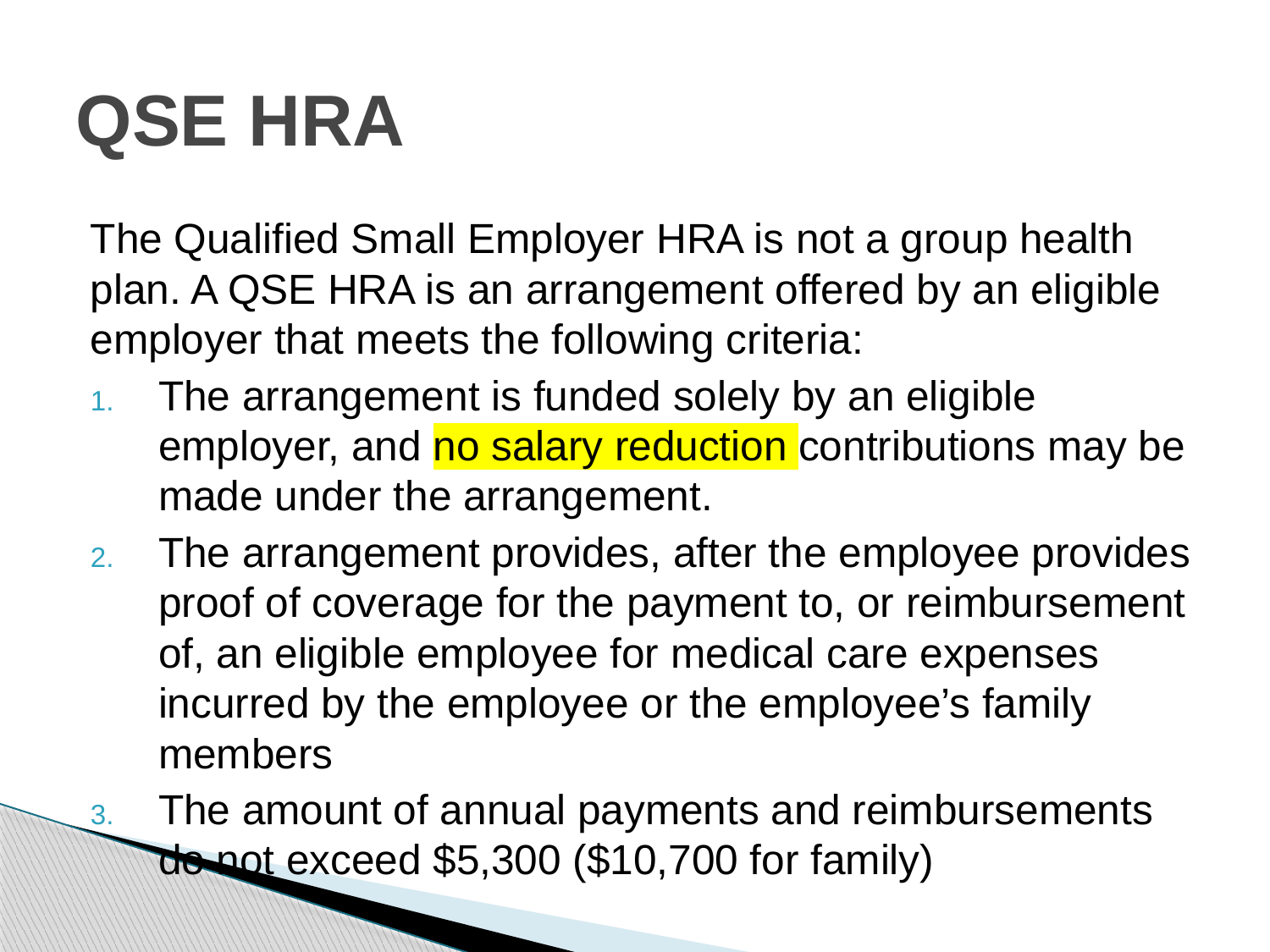

# QSE HRA
The Qualified Small Employer HRA is not a group health plan. A QSE HRA is an arrangement offered by an eligible employer that meets the following criteria:
The arrangement is funded solely by an eligible employer, and no salary reduction contributions may be made under the arrangement.
The arrangement provides, after the employee provides proof of coverage for the payment to, or reimbursement of, an eligible employee for medical care expenses incurred by the employee or the employee’s family members
The amount of annual payments and reimbursements do not exceed $5,300 ($10,700 for family)